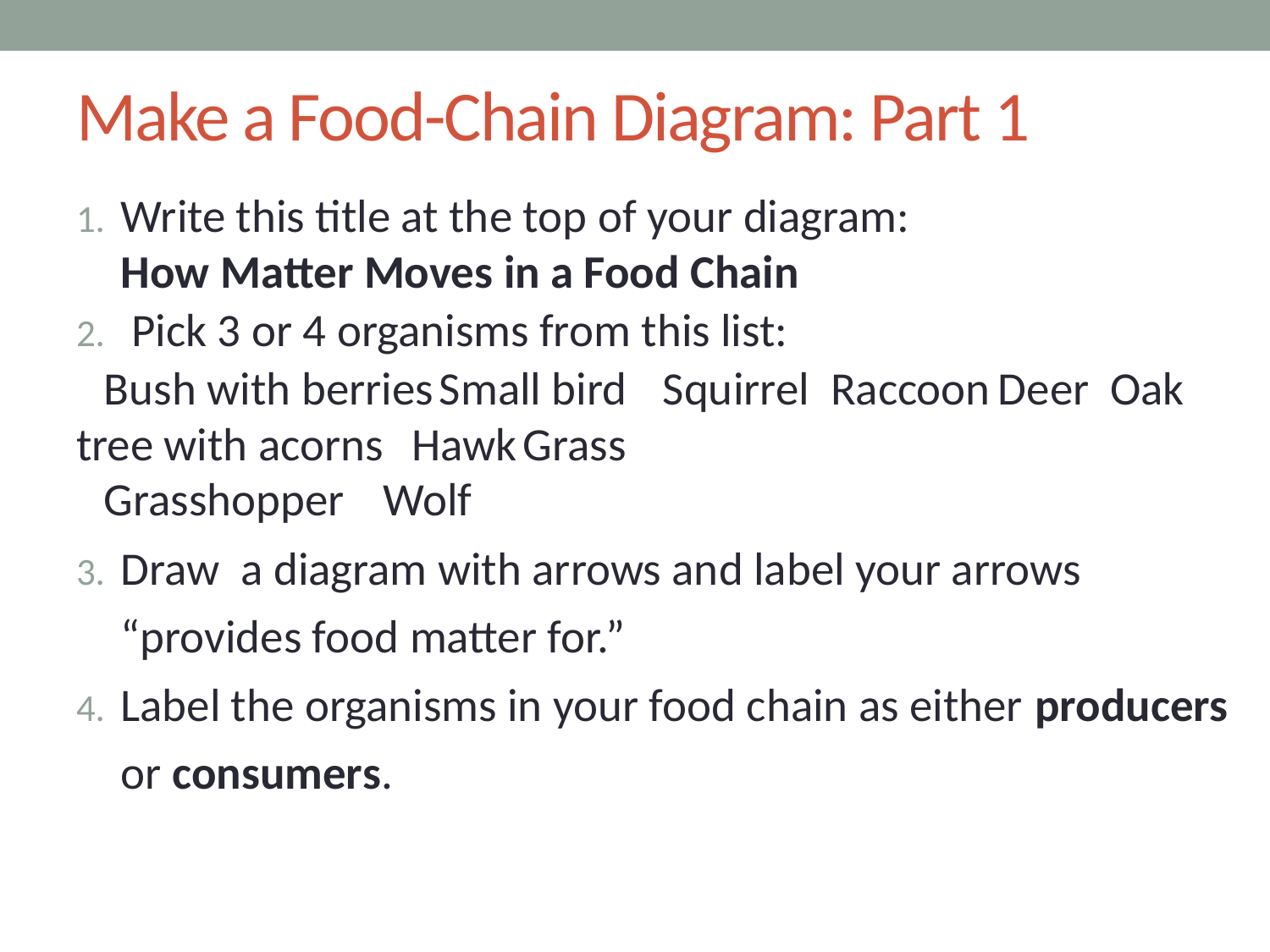

# Make a Food-Chain Diagram: Part 1
Write this title at the top of your diagram:
How Matter Moves in a Food Chain
 Pick 3 or 4 organisms from this list:
	Bush with berries		Small bird		Squirrel			Raccoon				Deer				Oak tree with acorns		Hawk				Grass
	Grasshopper		Wolf
Draw  a diagram with arrows and label your arrows “provides food matter for.”
Label the organisms in your food chain as either producers or consumers.